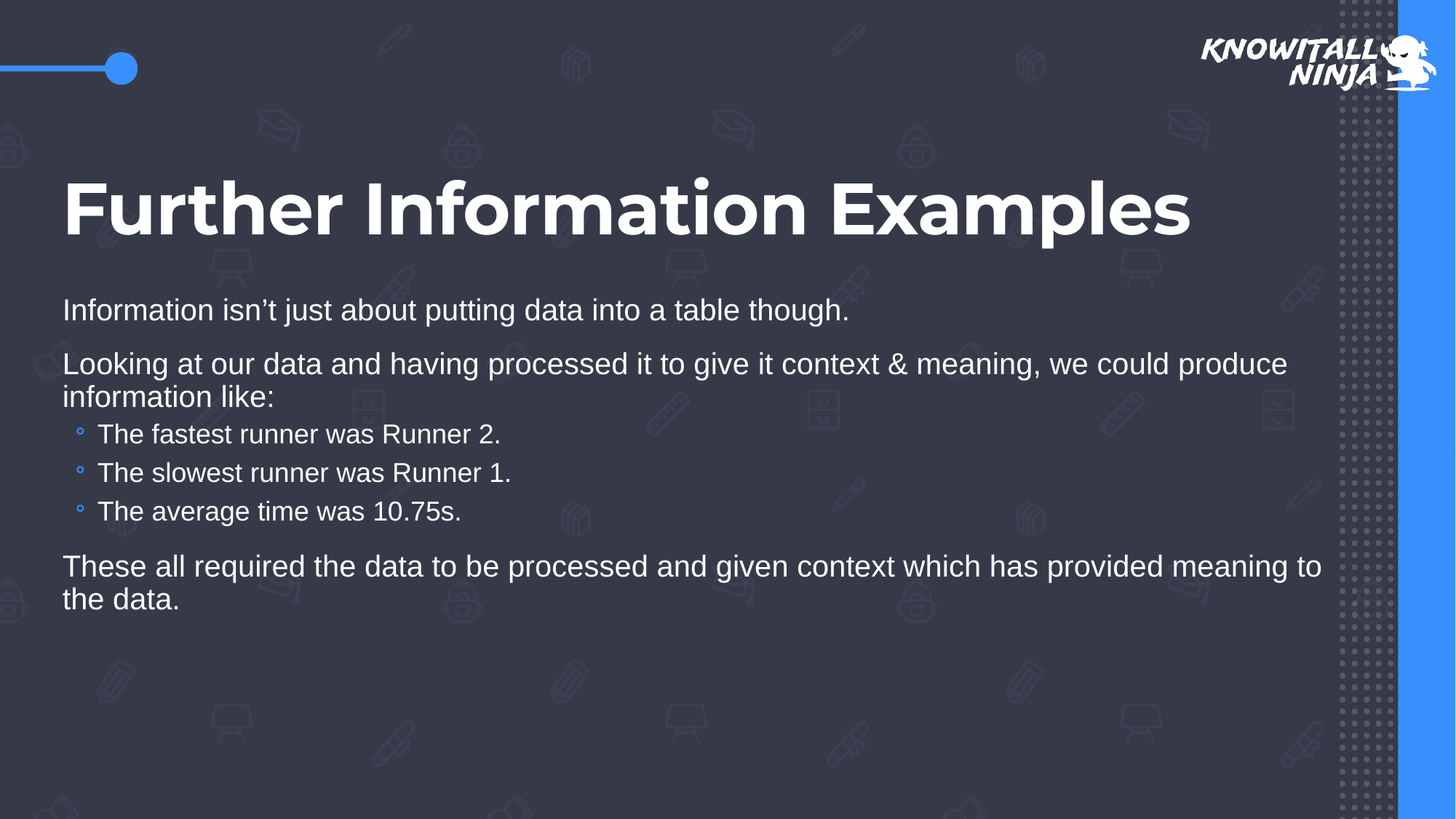

# Further Information Examples
Information isn’t just about putting data into a table though.
Looking at our data and having processed it to give it context & meaning, we could produce information like:
The fastest runner was Runner 2.
The slowest runner was Runner 1.
The average time was 10.75s.
These all required the data to be processed and given context which has provided meaning to the data.